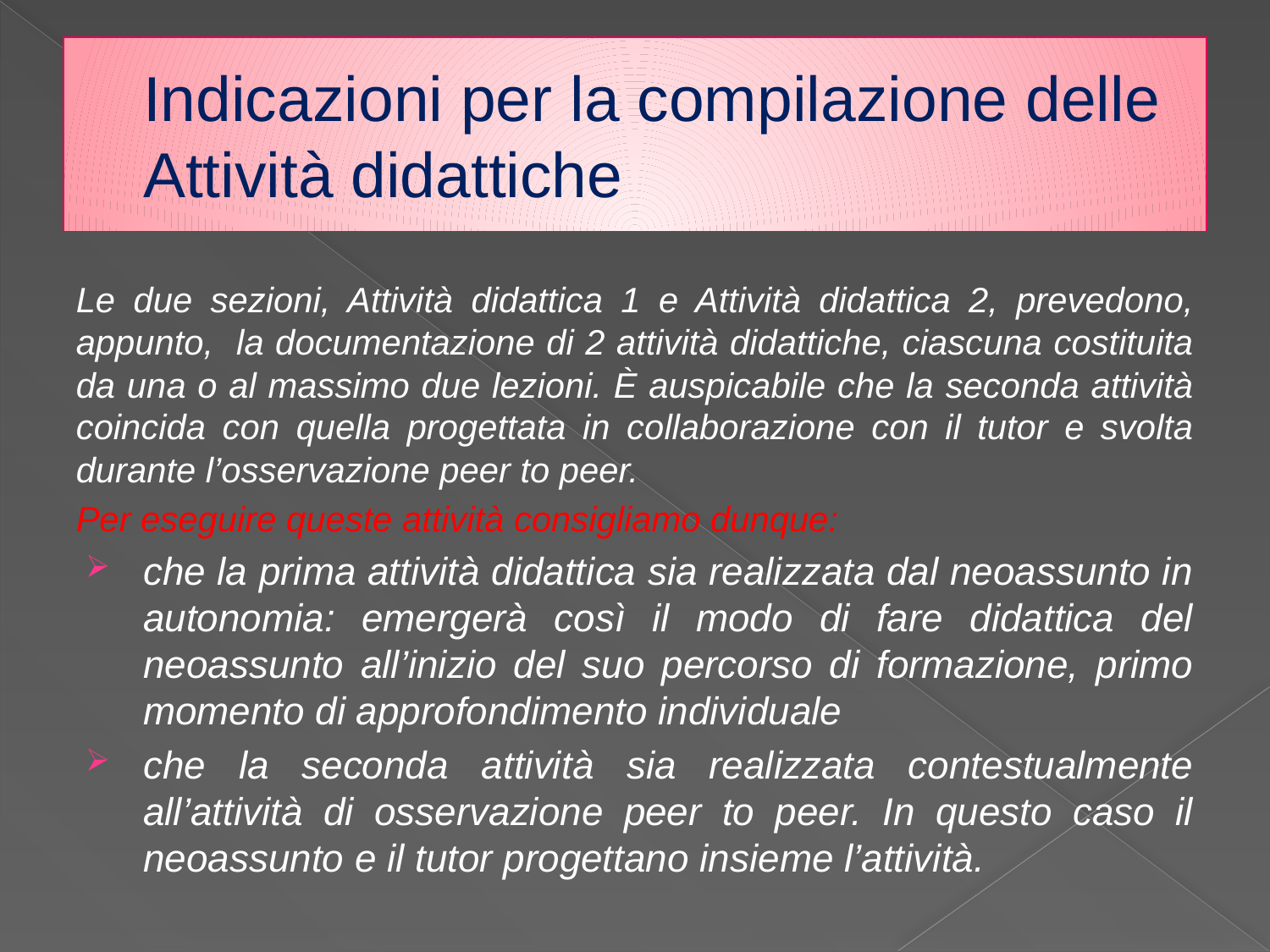

# Indicazioni per la compilazione delle Attività didattiche
Le due sezioni, Attività didattica 1 e Attività didattica 2, prevedono, appunto,  la documentazione di 2 attività didattiche, ciascuna costituita da una o al massimo due lezioni. È auspicabile che la seconda attività coincida con quella progettata in collaborazione con il tutor e svolta durante l’osservazione peer to peer.
Per eseguire queste attività consigliamo dunque:
che la prima attività didattica sia realizzata dal neoassunto in autonomia: emergerà così il modo di fare didattica del neoassunto all’inizio del suo percorso di formazione, primo momento di approfondimento individuale
che la seconda attività sia realizzata contestualmente all’attività di osservazione peer to peer. In questo caso il neoassunto e il tutor progettano insieme l’attività.